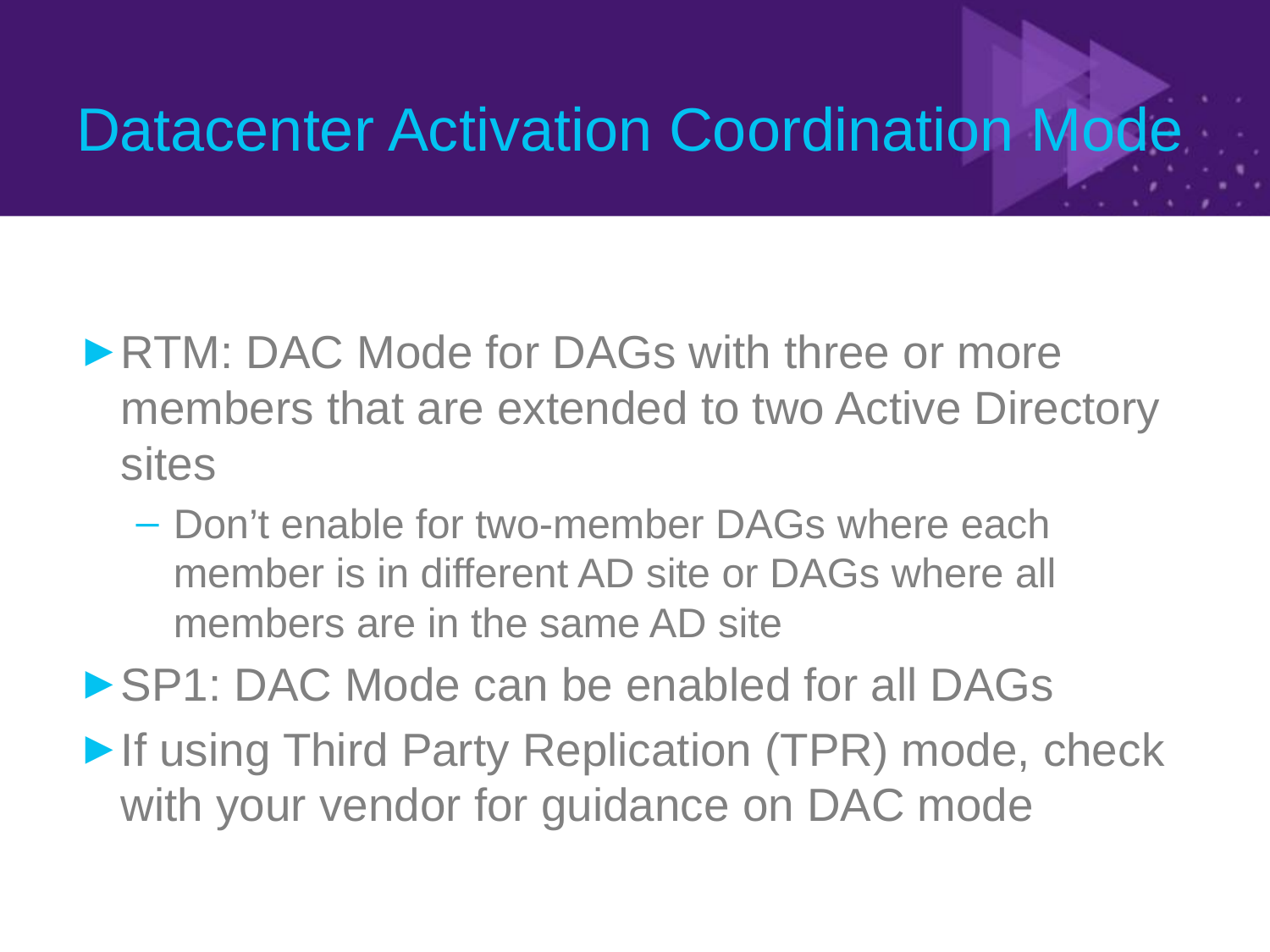

# Datacenter Activation Coordination Mode
RTM: DAC Mode for DAGs with three or more members that are extended to two Active Directory sites
Don’t enable for two-member DAGs where each member is in different AD site or DAGs where all members are in the same AD site
SP1: DAC Mode can be enabled for all DAGs
If using Third Party Replication (TPR) mode, check with your vendor for guidance on DAC mode